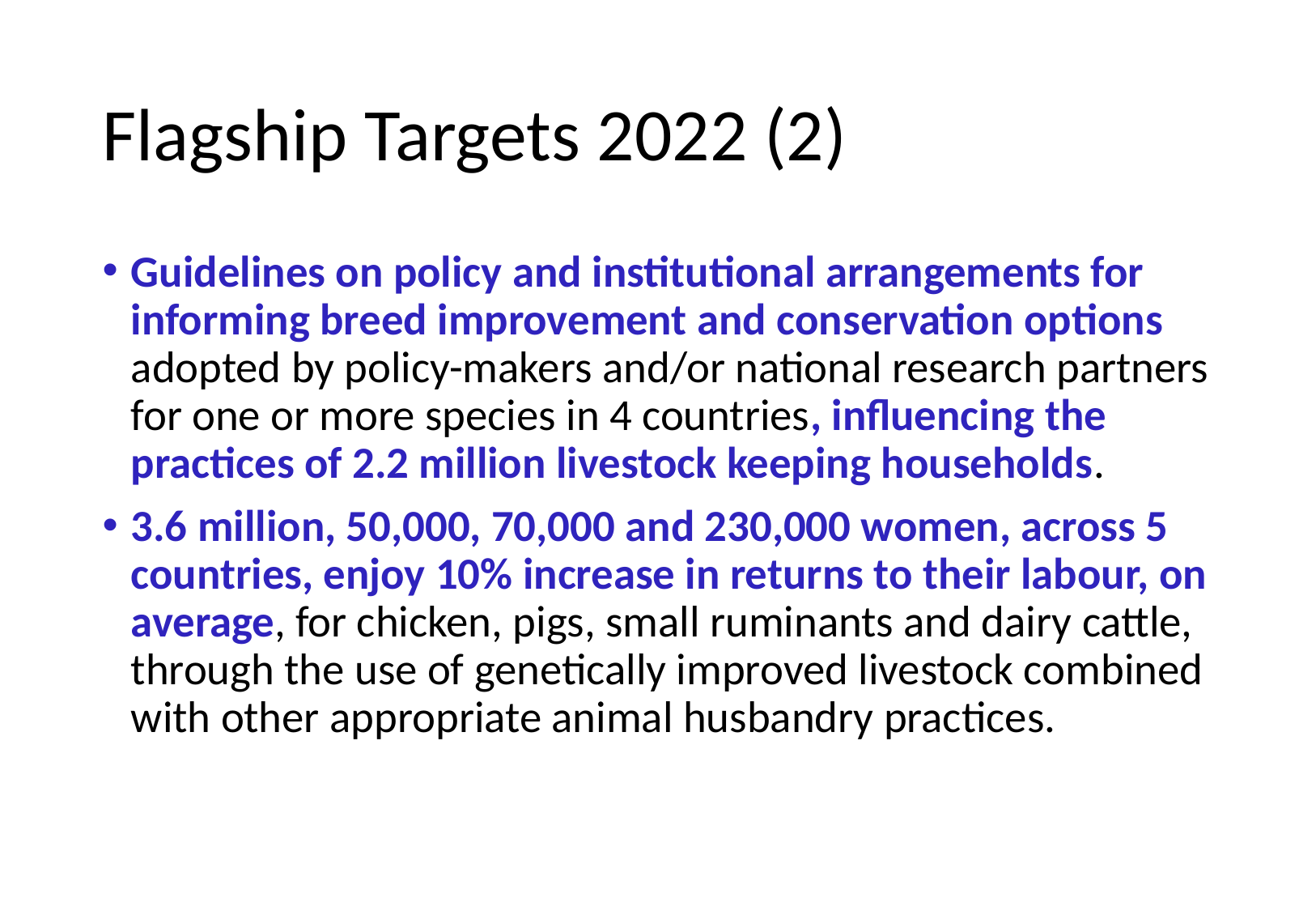

# Flagship Targets 2022 (2)
Guidelines on policy and institutional arrangements for informing breed improvement and conservation options adopted by policy-makers and/or national research partners for one or more species in 4 countries, influencing the practices of 2.2 million livestock keeping households.
3.6 million, 50,000, 70,000 and 230,000 women, across 5 countries, enjoy 10% increase in returns to their labour, on average, for chicken, pigs, small ruminants and dairy cattle, through the use of genetically improved livestock combined with other appropriate animal husbandry practices.